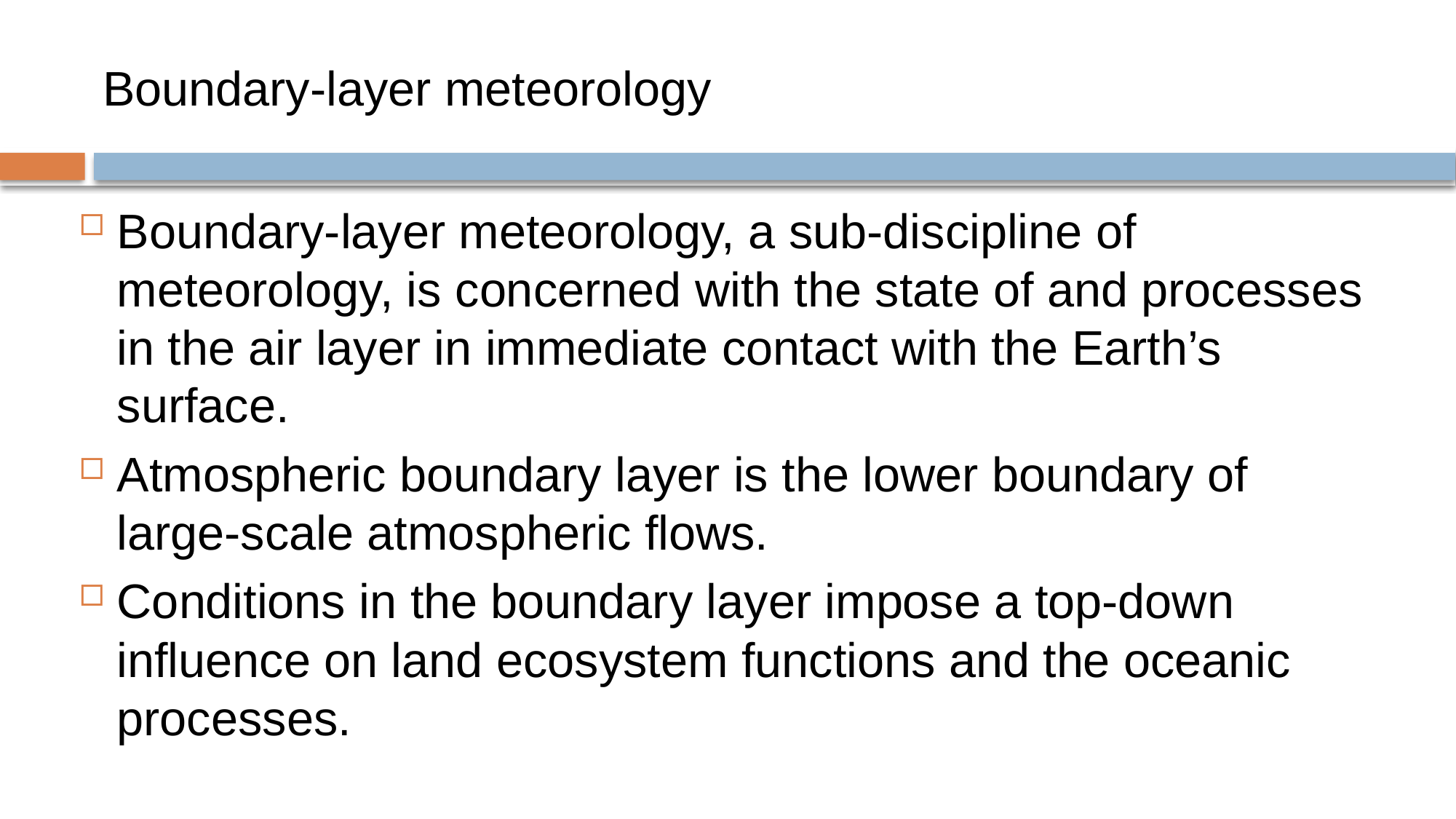

# Boundary-layer meteorology
Boundary-layer meteorology, a sub-discipline of meteorology, is concerned with the state of and processes in the air layer in immediate contact with the Earth’s surface.
Atmospheric boundary layer is the lower boundary of large-scale atmospheric flows.
Conditions in the boundary layer impose a top-down influence on land ecosystem functions and the oceanic processes.